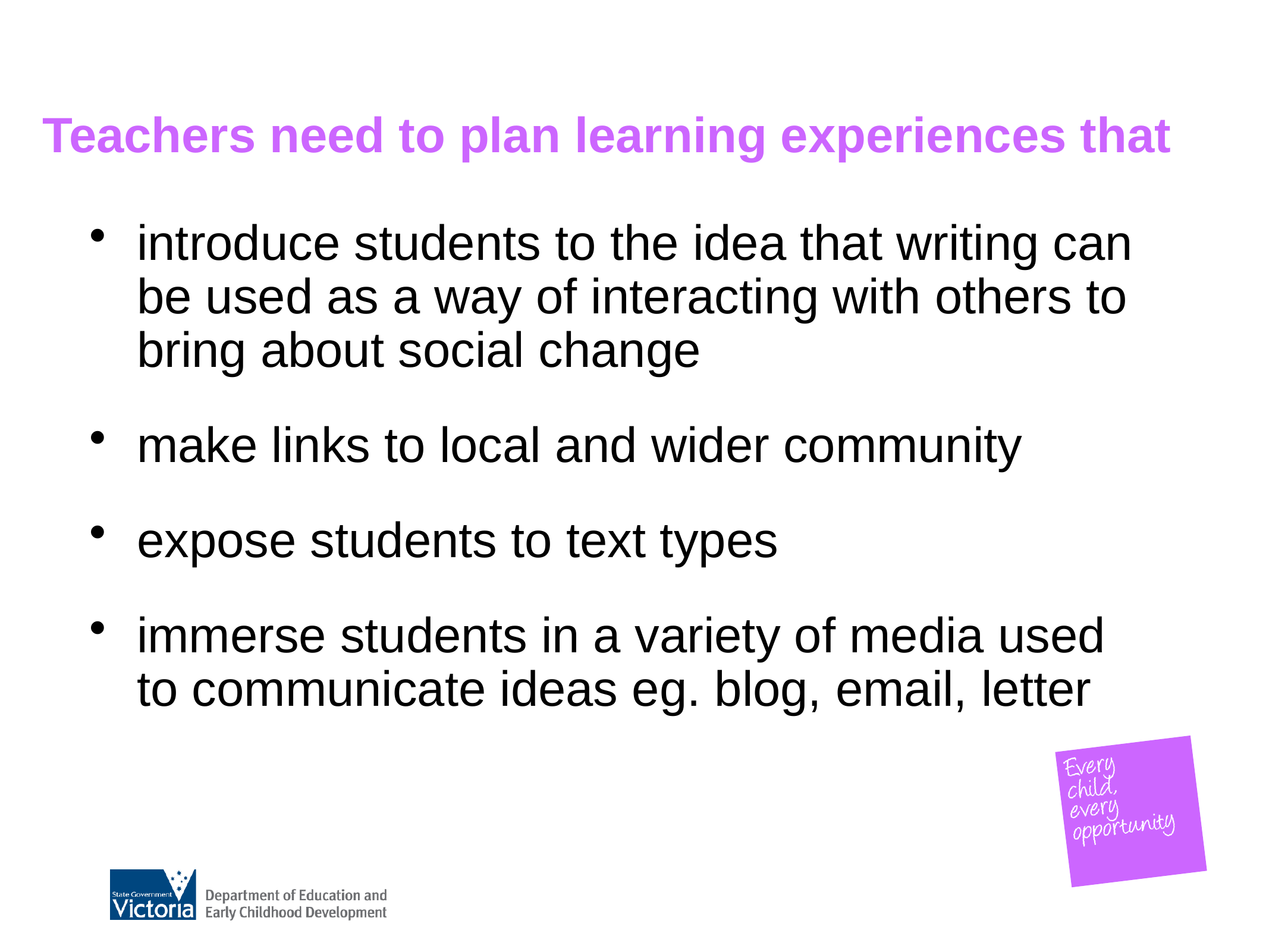

# Teachers need to plan learning experiences that
introduce students to the idea that writing can be used as a way of interacting with others to bring about social change

make links to local and wider community

expose students to text types

immerse students in a variety of media used to communicate ideas eg. blog, email, letter